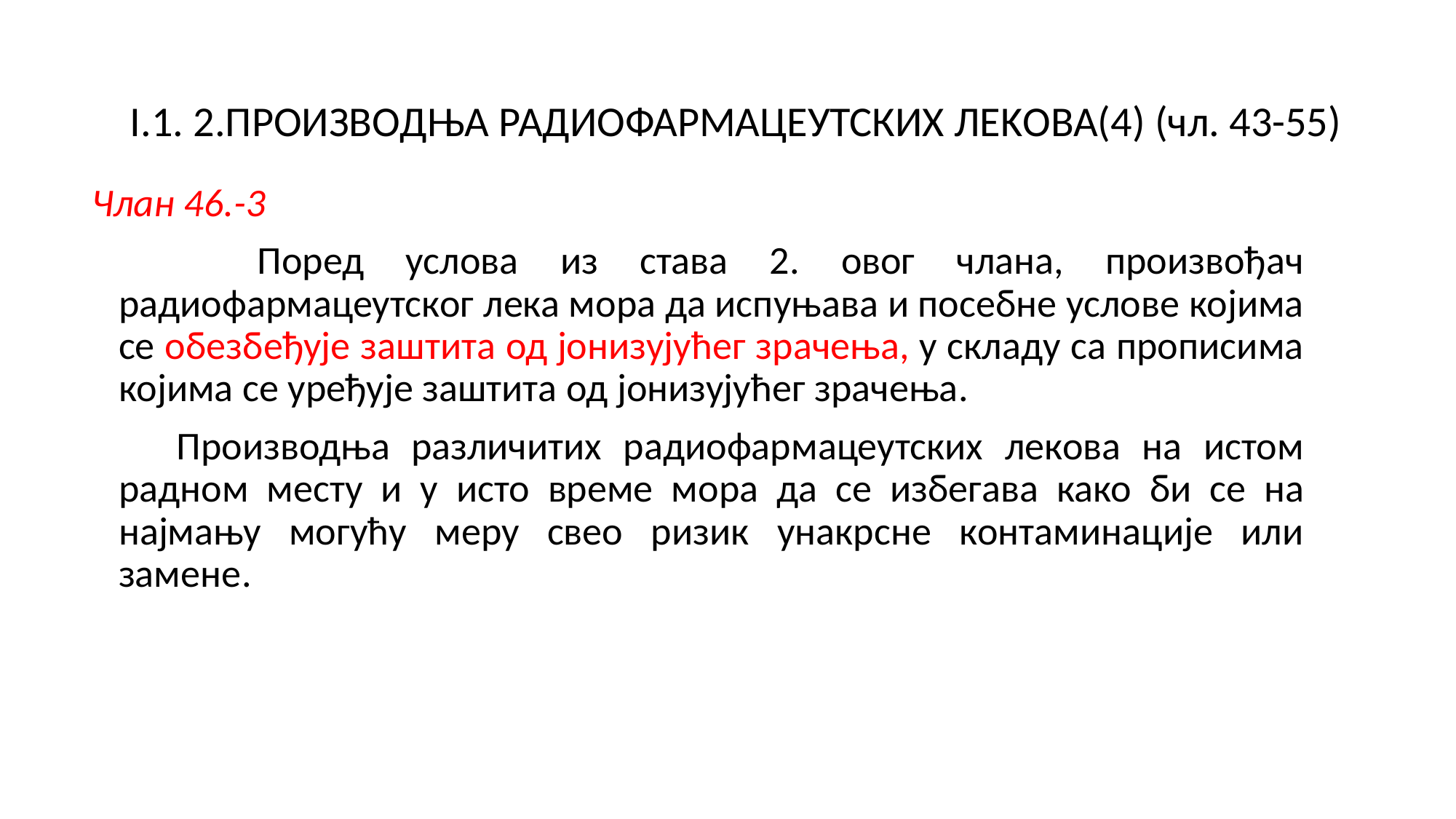

# I.1. 2.ПРОИЗВOДЊА РАДИОФАРМАЦЕУТСКИХ ЛЕKОВА(4) (чл. 43-55)
Члан 46.-3
    Поред услова из става 2. овог члана, произвођач радиофармацеутског лека мора да испуњава и посебне услове којима се обезбеђује заштита од јонизујућег зрачења, у складу са прописима којима се уређује заштита од јонизујућег зрачења.
    Производња различитих радиофармацеутских лекова на истом радном месту и у исто време мора да се избегава како би се на најмању могућу меру свео ризик унакрсне контаминације или замене.